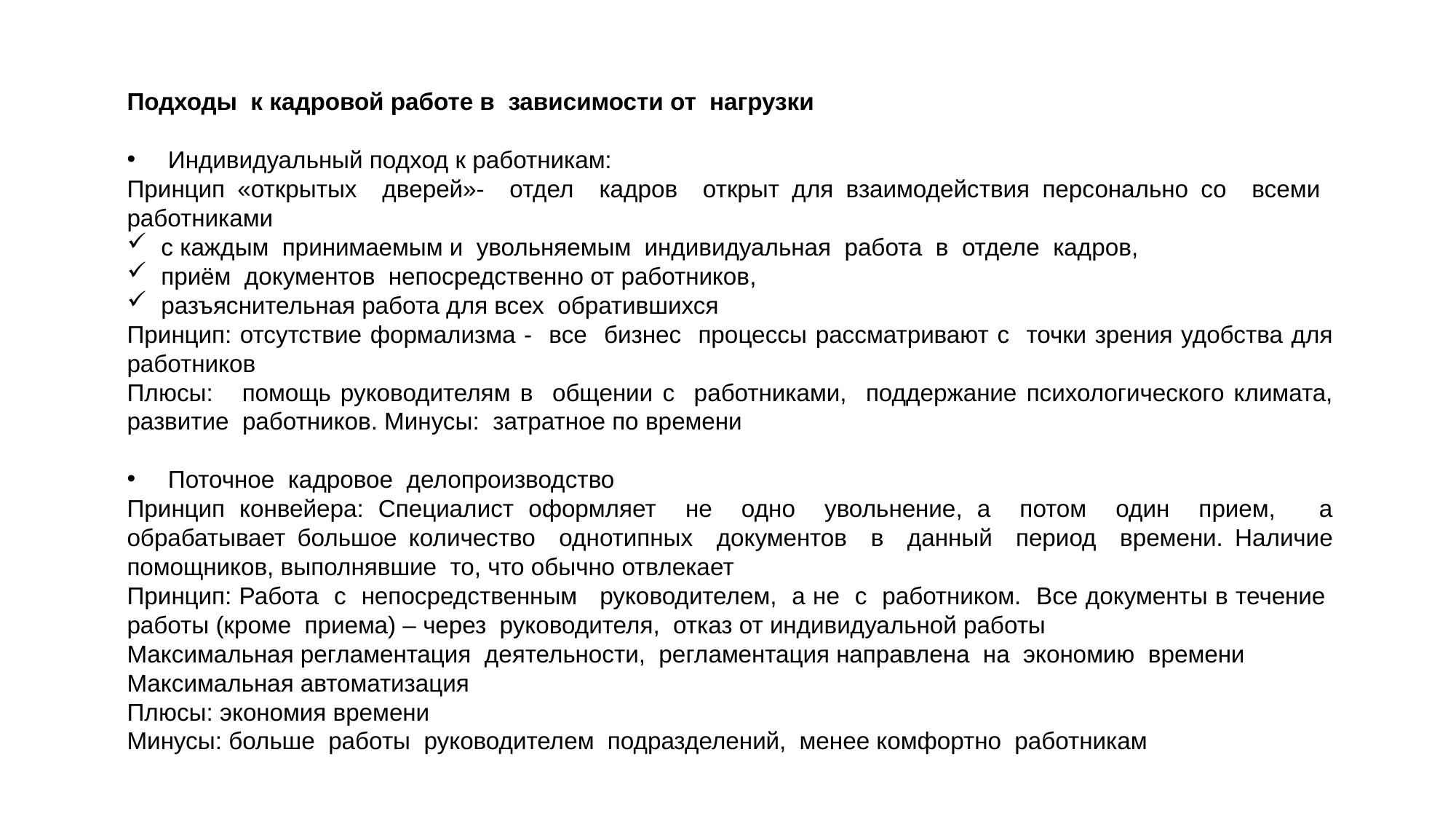

Подходы  к кадровой работе в  зависимости от  нагрузки

Индивидуальный подход к работникам:
Принцип «открытых  дверей»-  отдел  кадров  открыт для взаимодействия персонально со  всеми  работниками
с каждым  принимаемым и  увольняемым  индивидуальная  работа  в  отделе  кадров,
приём  документов  непосредственно от работников,
разъяснительная работа для всех  обратившихся
Принцип: отсутствие формализма -  все  бизнес  процессы рассматривают с  точки зрения удобства для работников
Плюсы:   помощь руководителям в  общении с  работниками,  поддержание психологического климата, развитие  работников. Минусы:  затратное по времени

Поточное  кадровое  делопроизводство
Принцип конвейера: Специалист оформляет  не  одно  увольнение, а  потом  один  прием,   а обрабатывает большое количество  однотипных  документов  в  данный  период  времени. Наличие помощников, выполнявшие  то, что обычно отвлекает
Принцип: Работа  с  непосредственным   руководителем,  а не  с  работником.  Все документы в течение  работы (кроме  приема) – через  руководителя,  отказ от индивидуальной работы
Максимальная регламентация  деятельности,  регламентация направлена  на  экономию  времени
Максимальная автоматизация
Плюсы: экономия времени
Минусы: больше  работы  руководителем  подразделений,  менее комфортно  работникам
Дипломы